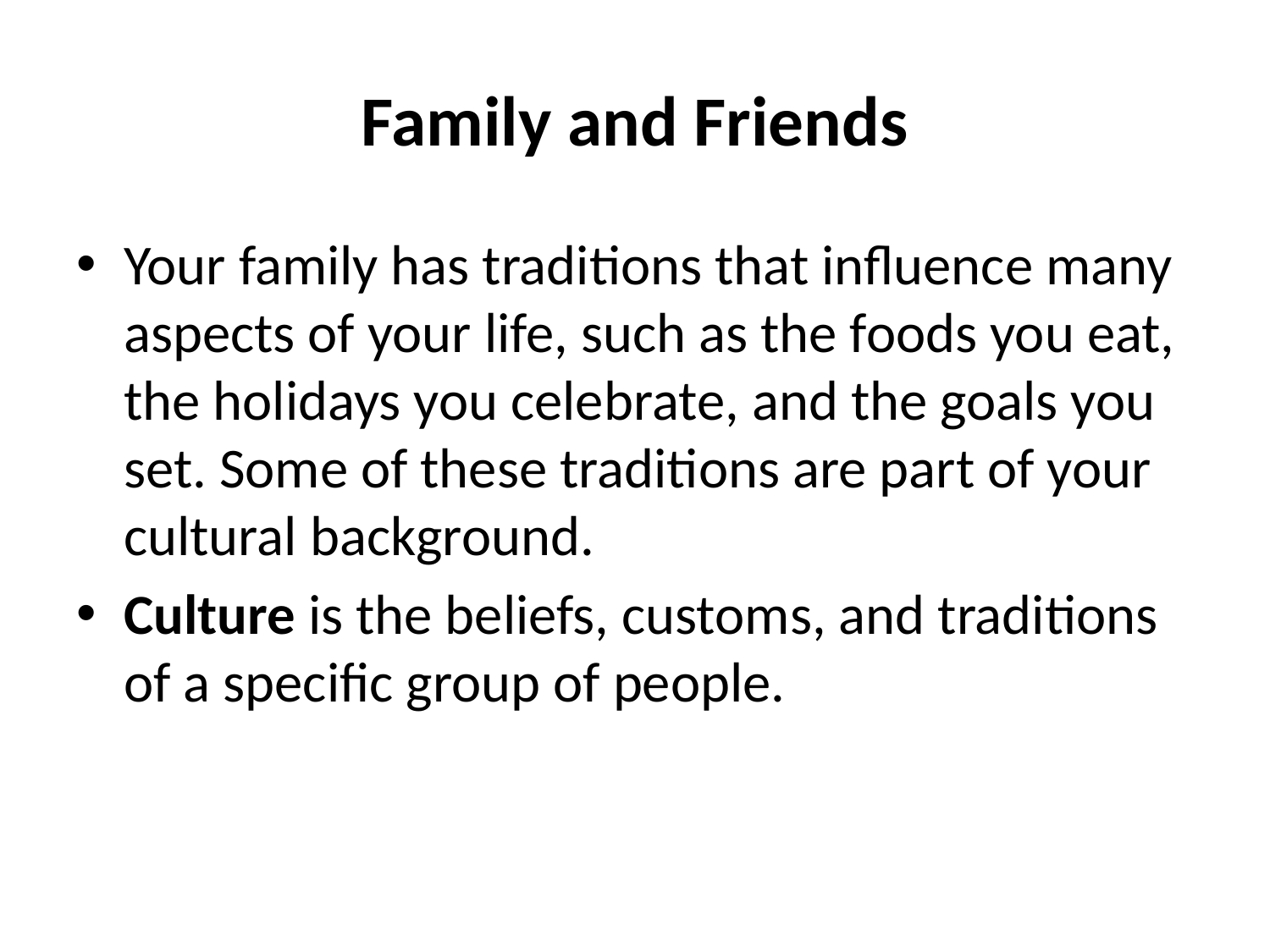

# Family and Friends
Your family has traditions that influence many aspects of your life, such as the foods you eat, the holidays you celebrate, and the goals you set. Some of these traditions are part of your cultural background.
Culture is the beliefs, customs, and traditions of a specific group of people.